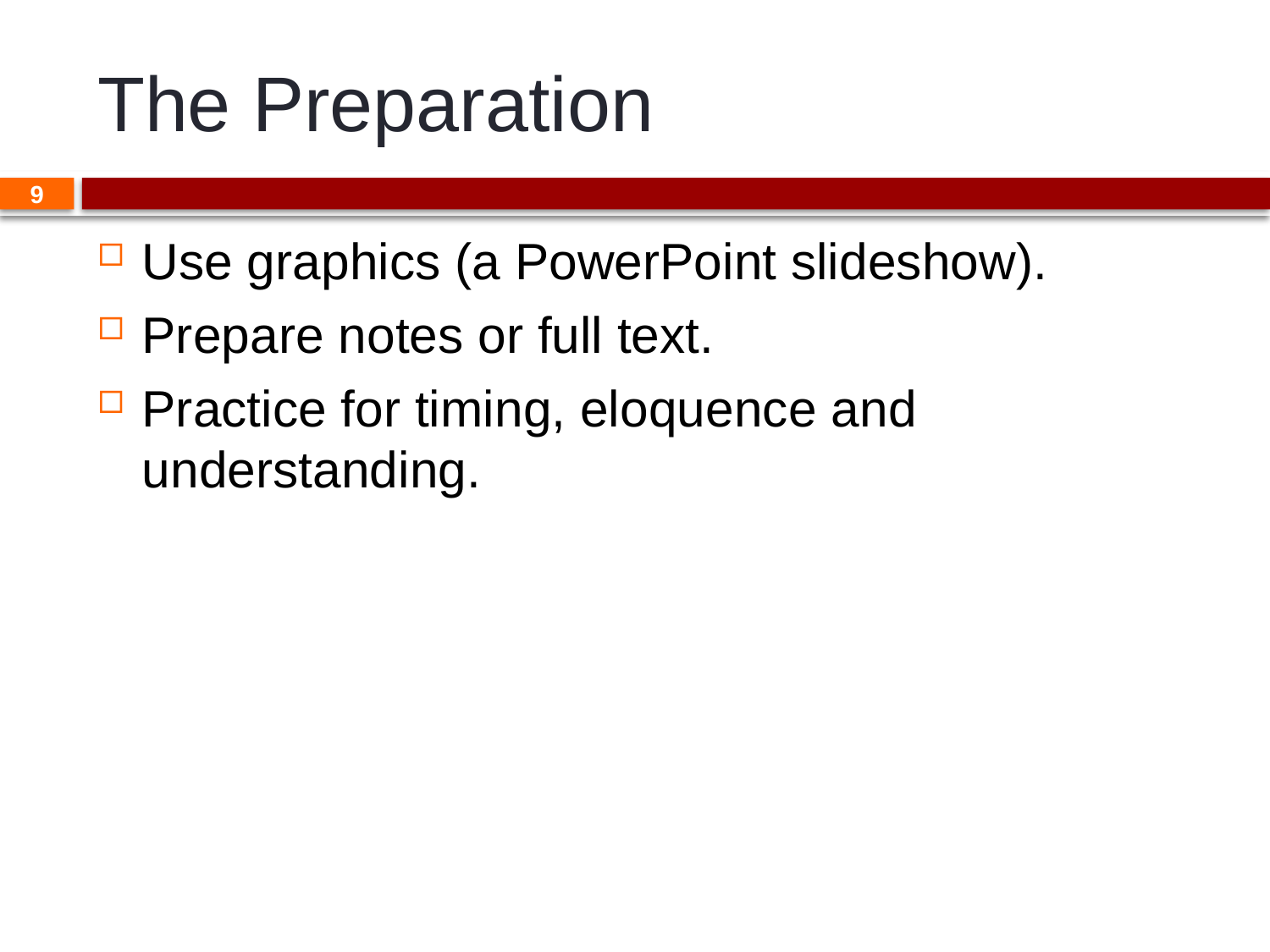

# The Preparation
9
Use graphics (a PowerPoint slideshow).
Prepare notes or full text.
Practice for timing, eloquence and understanding.